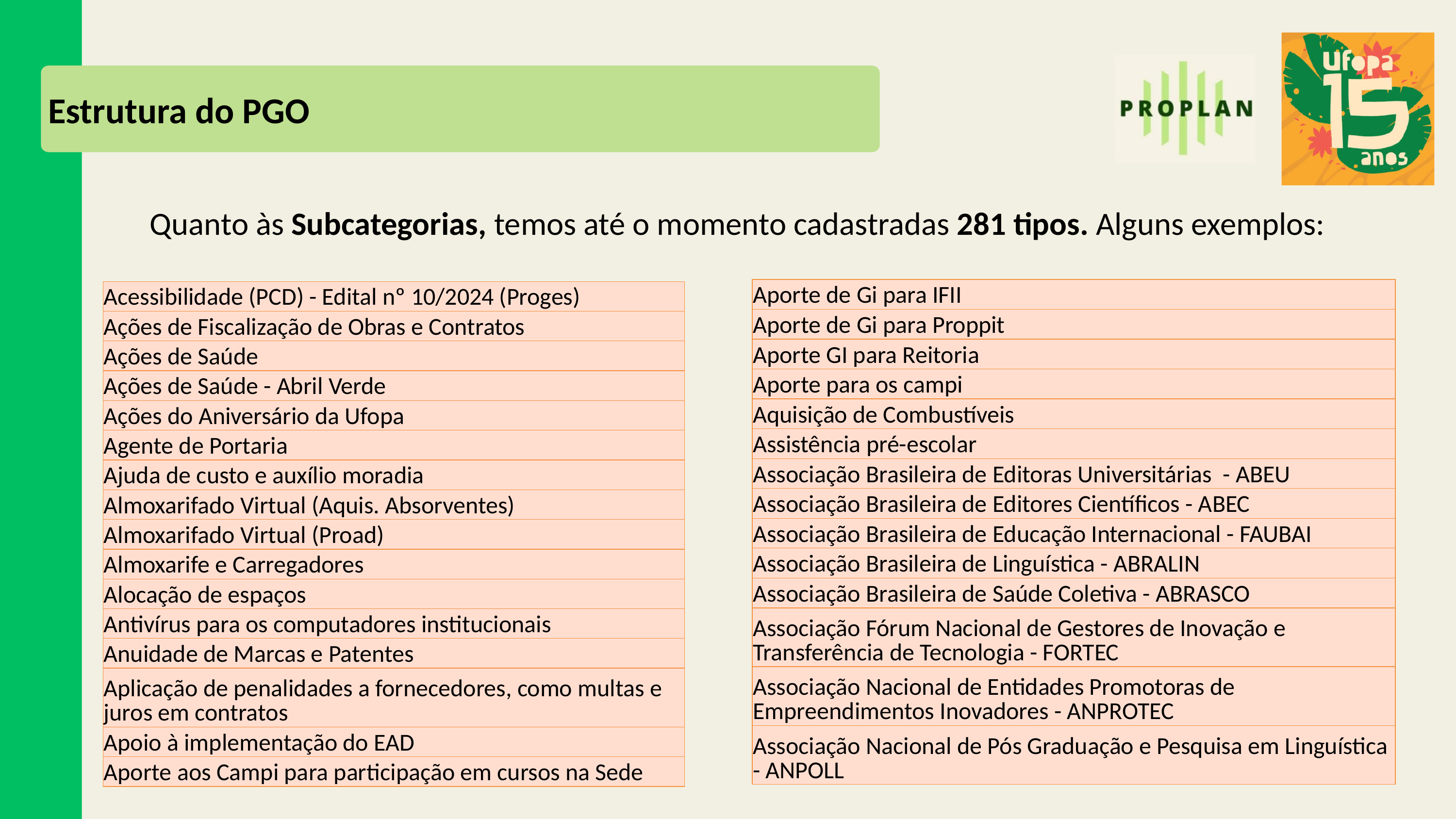

Estrutura do PGO
Quanto às Subcategorias, temos até o momento cadastradas 281 tipos. Alguns exemplos:
| Aporte de Gi para IFII |
| --- |
| Aporte de Gi para Proppit |
| Aporte GI para Reitoria |
| Aporte para os campi |
| Aquisição de Combustíveis |
| Assistência pré-escolar |
| Associação Brasileira de Editoras Universitárias - ABEU |
| Associação Brasileira de Editores Científicos - ABEC |
| Associação Brasileira de Educação Internacional - FAUBAI |
| Associação Brasileira de Linguística - ABRALIN |
| Associação Brasileira de Saúde Coletiva - ABRASCO |
| Associação Fórum Nacional de Gestores de Inovação e Transferência de Tecnologia - FORTEC |
| Associação Nacional de Entidades Promotoras de Empreendimentos Inovadores - ANPROTEC |
| Associação Nacional de Pós Graduação e Pesquisa em Linguística - ANPOLL |
| Acessibilidade (PCD) - Edital nº 10/2024 (Proges) |
| --- |
| Ações de Fiscalização de Obras e Contratos |
| Ações de Saúde |
| Ações de Saúde - Abril Verde |
| Ações do Aniversário da Ufopa |
| Agente de Portaria |
| Ajuda de custo e auxílio moradia |
| Almoxarifado Virtual (Aquis. Absorventes) |
| Almoxarifado Virtual (Proad) |
| Almoxarife e Carregadores |
| Alocação de espaços |
| Antivírus para os computadores institucionais |
| Anuidade de Marcas e Patentes |
| Aplicação de penalidades a fornecedores, como multas e juros em contratos |
| Apoio à implementação do EAD |
| Aporte aos Campi para participação em cursos na Sede |